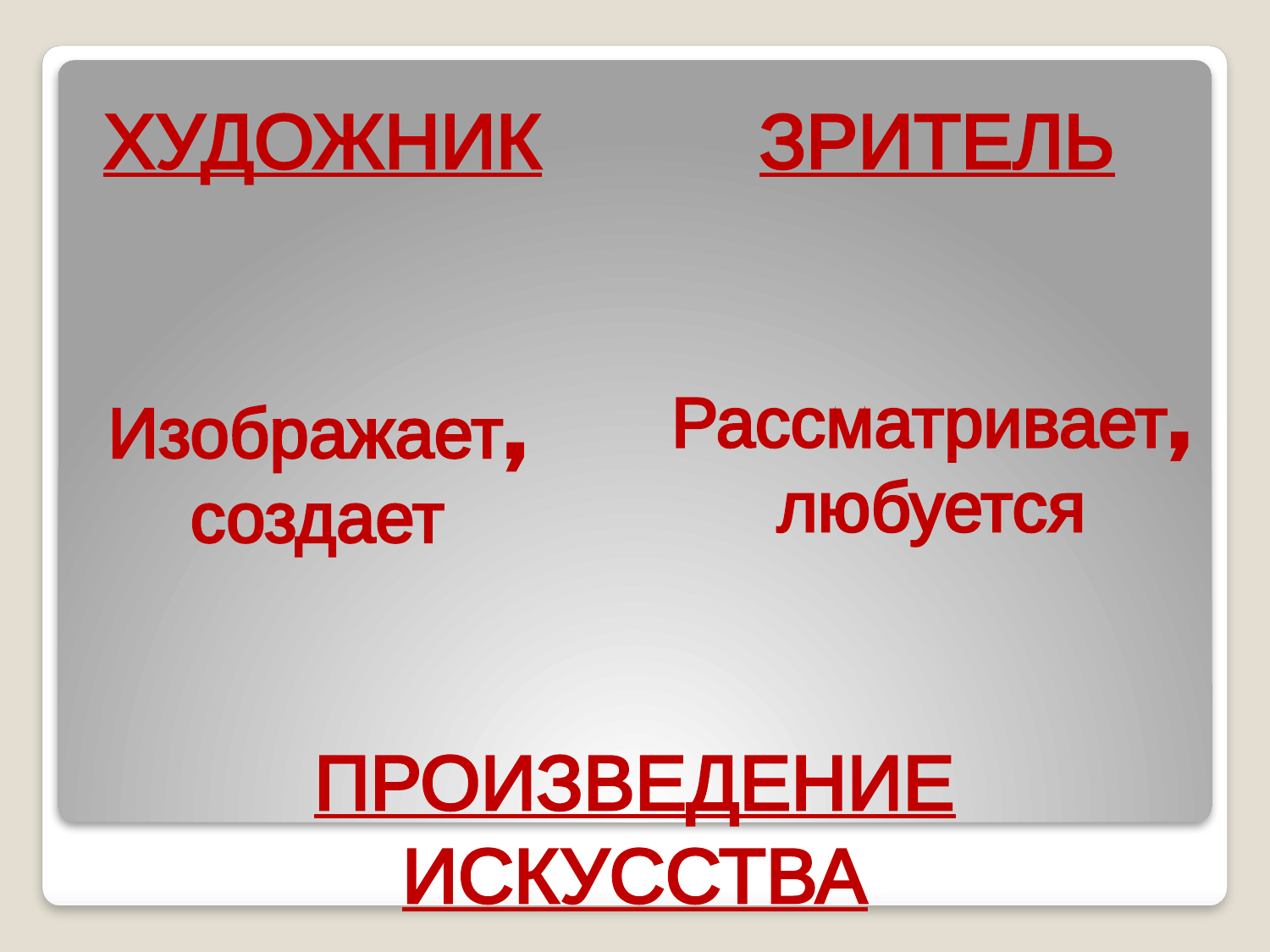

ХУДОЖНИК
Изображает,
создает
ЗРИТЕЛЬ
Рассматривает,
любуется
ПРОИЗВЕДЕНИЕ ИСКУССТВА